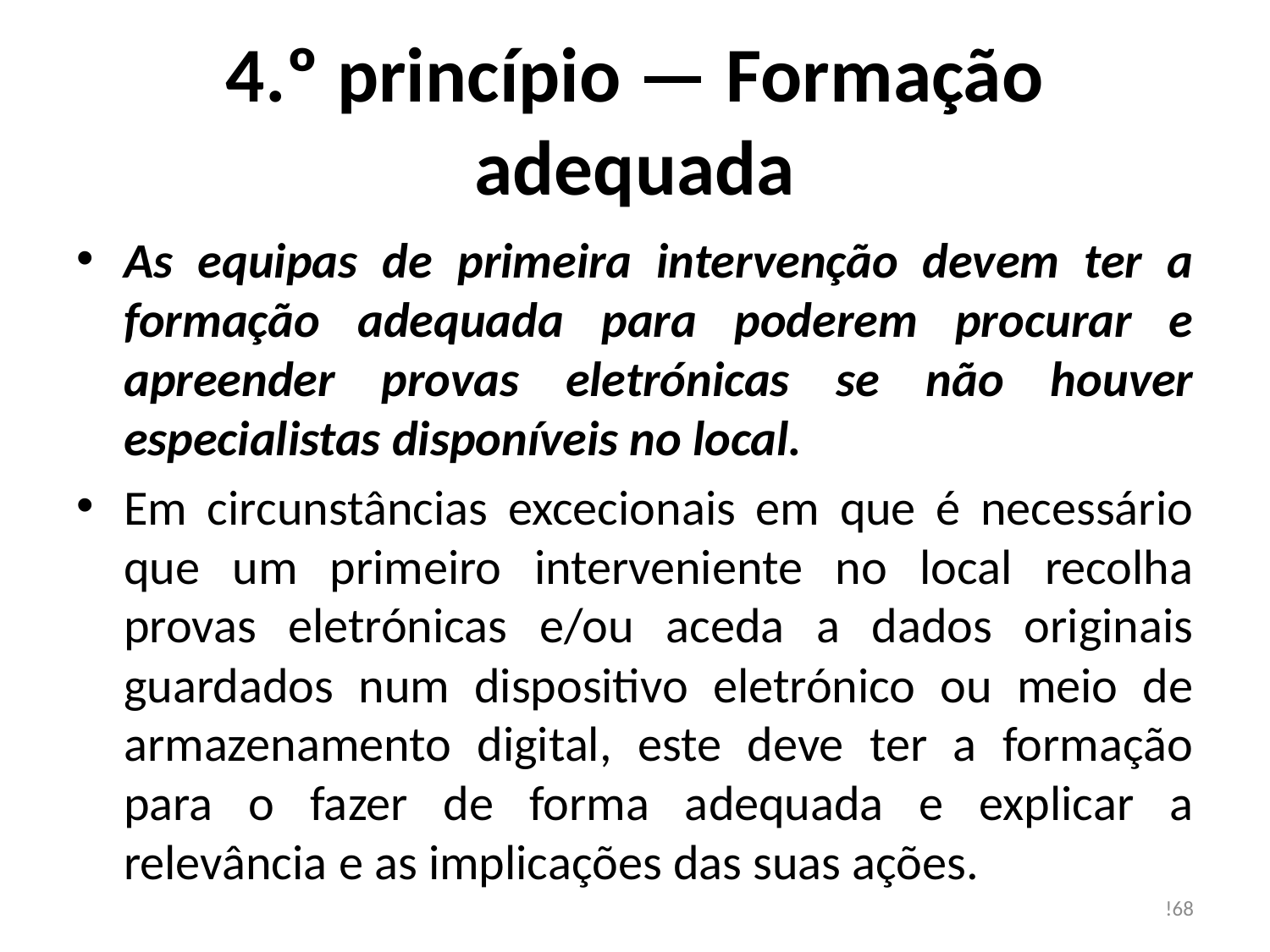

# 4.º princípio — Formação adequada
As equipas de primeira intervenção devem ter a formação adequada para poderem procurar e apreender provas eletrónicas se não houver especialistas disponíveis no local.
Em circunstâncias excecionais em que é necessário que um primeiro interveniente no local recolha provas eletrónicas e/ou aceda a dados originais guardados num dispositivo eletrónico ou meio de armazenamento digital, este deve ter a formação para o fazer de forma adequada e explicar a relevância e as implicações das suas ações.

!68